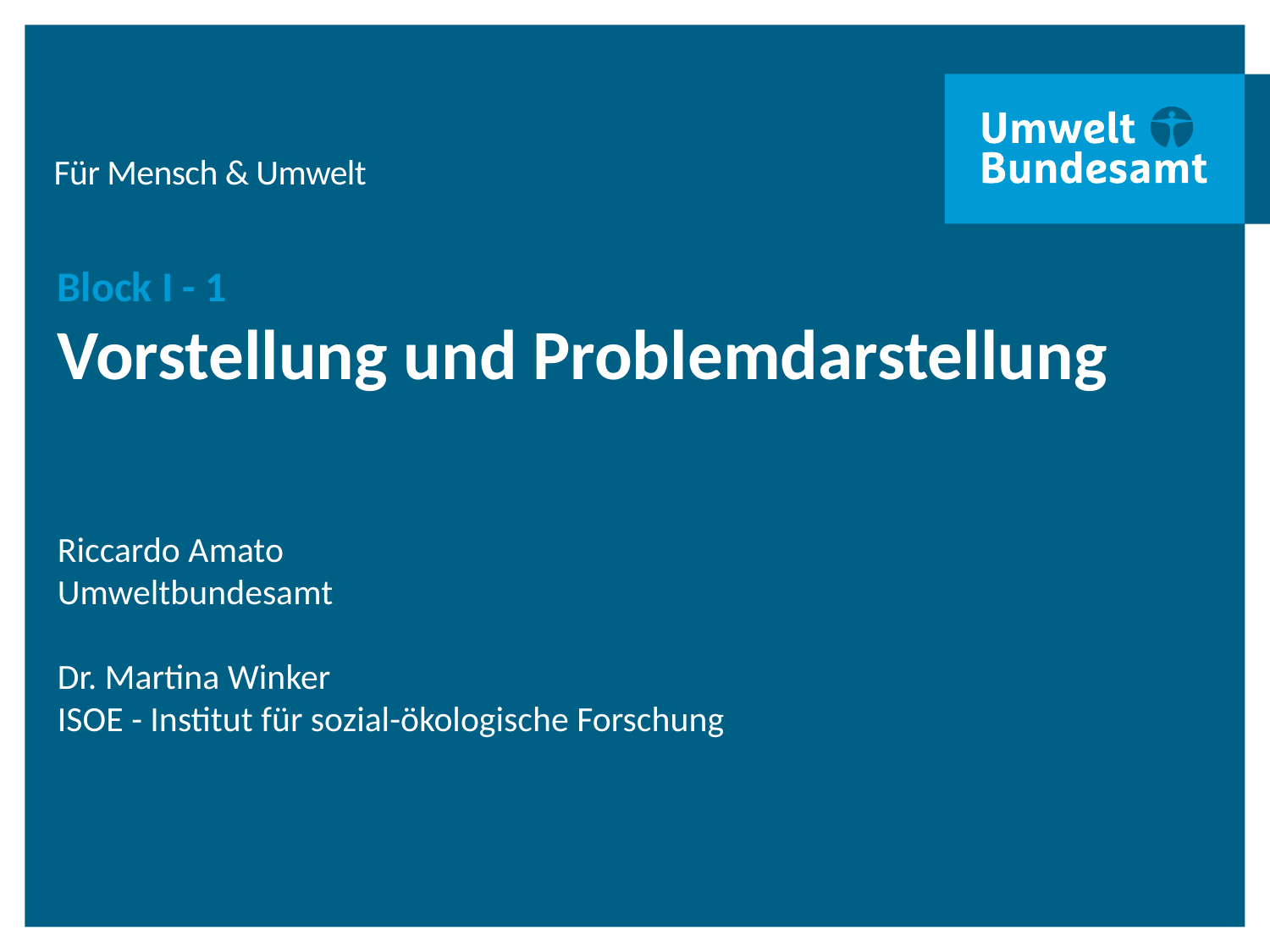

# Block I - 1
Vorstellung und Problemdarstellung
Riccardo Amato
Umweltbundesamt

Dr. Martina Winker
ISOE - Institut für sozial-ökologische Forschung